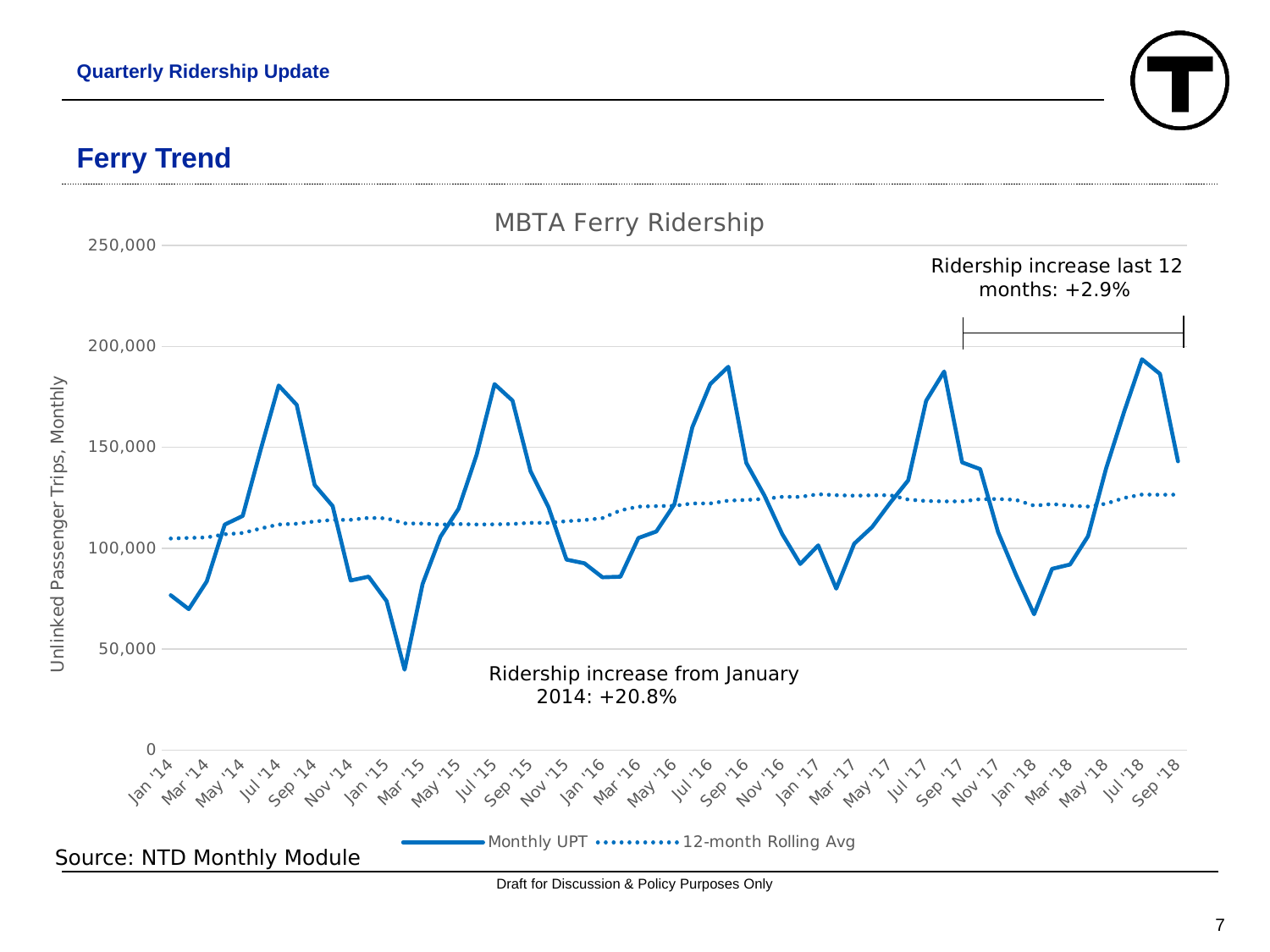

Quarterly Ridership Update
# Ferry Trend

### Chart: MBTA Ferry Ridership

| Category | Monthly UPT | 12-month Rolling Avg |
|---|---|---|
| 41640 | 76687.0 | 104812.0 |
| 41671 | 69825.0 | 105121.25 |
| 41699 | 83527.0 | 105347.25 |
| 41730 | 111722.0 | 106907.91666666667 |
| 41760 | 116022.0 | 107556.08333333333 |
| 41791 | 148891.0 | 109801.75 |
| 41821 | 180683.0 | 111760.83333333333 |
| 41852 | 171105.0 | 112154.33333333333 |
| 41883 | 131361.0 | 113272.41666666667 |
| 41913 | 120907.0 | 114023.16666666667 |
| 41944 | 84018.0 | 114080.58333333333 |
| 41974 | 85912.0 | 115055.0 |
| 42005 | 73797.0 | 114814.16666666667 |
| 42036 | 39788.0 | 112311.08333333333 |
| 42064 | 82276.0 | 112206.83333333333 |
| 42095 | 105763.0 | 111710.25 |
| 42125 | 119586.0 | 112007.25 |
| 42156 | 146201.0 | 111783.08333333333 |
| 42186 | 181350.0 | 111838.66666666667 |
| 42217 | 173200.0 | 112013.25 |
| 42248 | 138232.0 | 112585.83333333333 |
| 42278 | 120357.0 | 112540.0 |
| 42309 | 94361.0 | 113401.91666666667 |
| 42339 | 92522.0 | 113952.75 |
| 42370 | 85603.0 | 114936.58333333333 |
| 42401 | 85883.0 | 118777.83333333333 |
| 42430 | 105050.0 | 120675.66666666667 |
| 42461 | 108297.0 | 120886.83333333333 |
| 42491 | 121738.0 | 121066.16666666667 |
| 42522 | 160019.0 | 122217.66666666667 |
| 42552 | 181413.0 | 122222.91666666667 |
| 42583 | 189979.0 | 123621.16666666667 |
| 42614 | 142305.0 | 123960.58333333333 |
| 42644 | 126257.0 | 124452.25 |
| 42675 | 106989.0 | 125504.58333333333 |
| 42705 | 92185.0 | 125476.5 |
| 42736 | 101421.0 | 126794.66666666667 |
| 42767 | 79960.0 | 126301.08333333333 |
| 42795 | 102244.0 | 126067.25 |
| 42826 | 110545.0 | 126254.58333333333 |
| 42856 | 122547.0 | 126322.0 |
| 42887 | 133663.0 | 124125.66666666667 |
| 42917 | 173074.0 | 123430.75 |
| 42948 | 187610.0 | 123233.33333333333 |
| 42979 | 142563.0 | 123254.83333333333 |
| 43009 | 139238.0 | 124336.58333333333 |
| 43040 | 107982.0 | 124419.33333333333 |
| 43070 | 86710.0 | 123963.08333333333 |
| 43101 | 67253.0 | 121115.75 |
| 43132 | 89772.0 | 121933.41666666667 |
| 43160 | 91932.0 | 121074.08333333333 |
| 43191 | 105973.0 | 120693.08333333333 |
| 43221 | 139467.0 | 122103.08333333333 |
| 43252 | 167449.0 | 124918.58333333333 |
| 43282 | 193685.0 | 126636.16666666667 |
| 43313 | 186413.0 | 126536.41666666667 |
| 43344 | 143096.0 | 126580.83333333333 |
Ridership increase last 12 months: +2.9%
Ridership increase from January 2014: +20.8%
Source: NTD Monthly Module